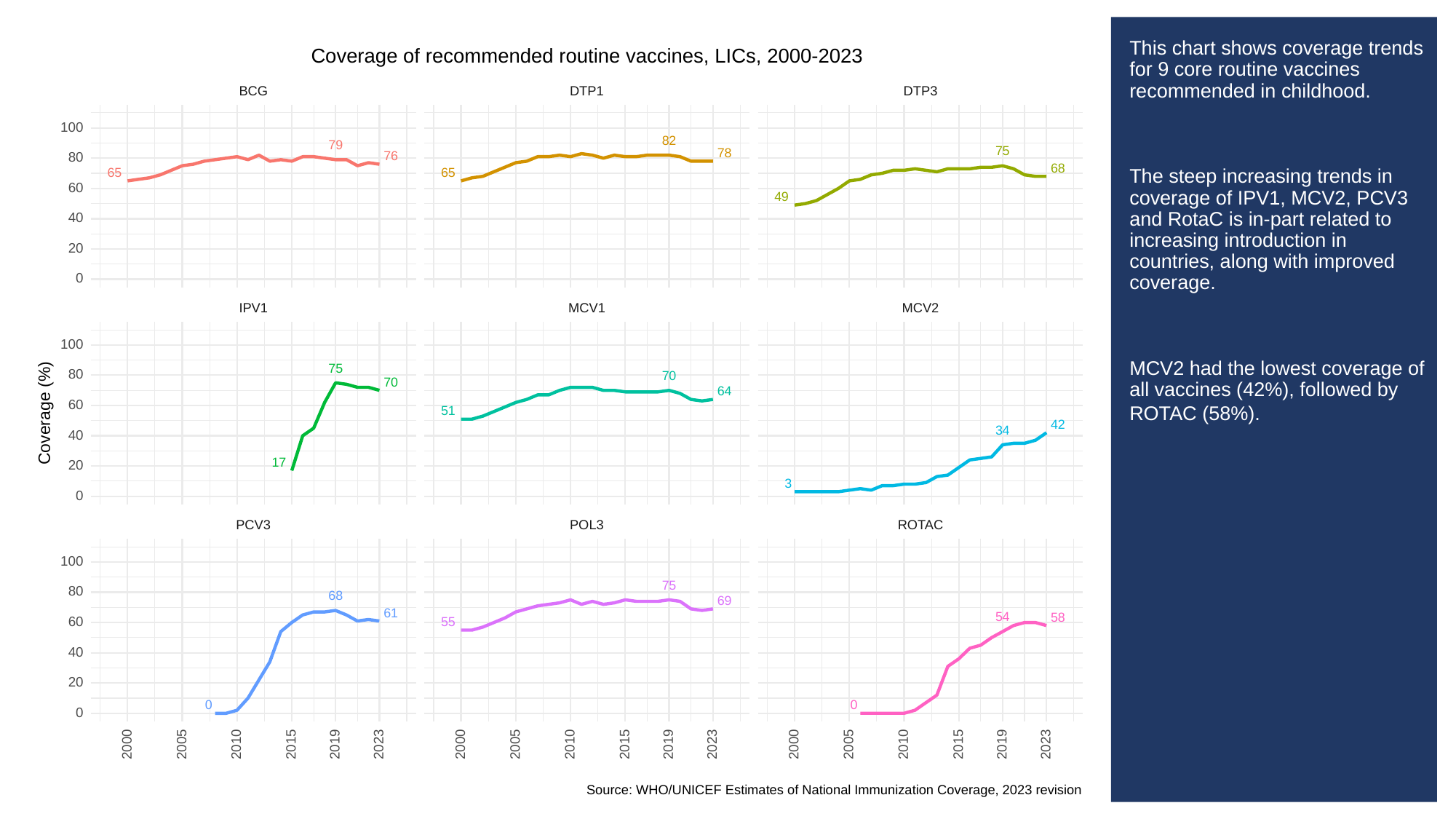

# This chart shows coverage trends for 9 core routine vaccines recommended in childhood.

The steep increasing trends in coverage of IPV1, MCV2, PCV3 and RotaC is in-part related to increasing introduction in countries, along with improved coverage.

MCV2 had the lowest coverage of all vaccines (42%), followed by
ROTAC (58%).

Coverage of recommended routine vaccines, LICs, 2000-2023
BCG
DTP3
DTP1

100

82
79

75
78
76
80

68

65
65

60

49

40

20

0

MCV1
MCV2
IPV1

100

75
80
70

70

64

60
Coverage (%)

51

42
34
40

17
20

3

0

POL3
PCV3
ROTAC

100

75
80
68

69

61

54
58
60
55

40

20

0
0
0

2023
2023
2023
2000
2005
2010
2015
2019
2000
2005
2010
2015
2019
2000
2005
2010
2015
2019
Source: WHO/UNICEF Estimates of National Immunization Coverage, 2023 revision